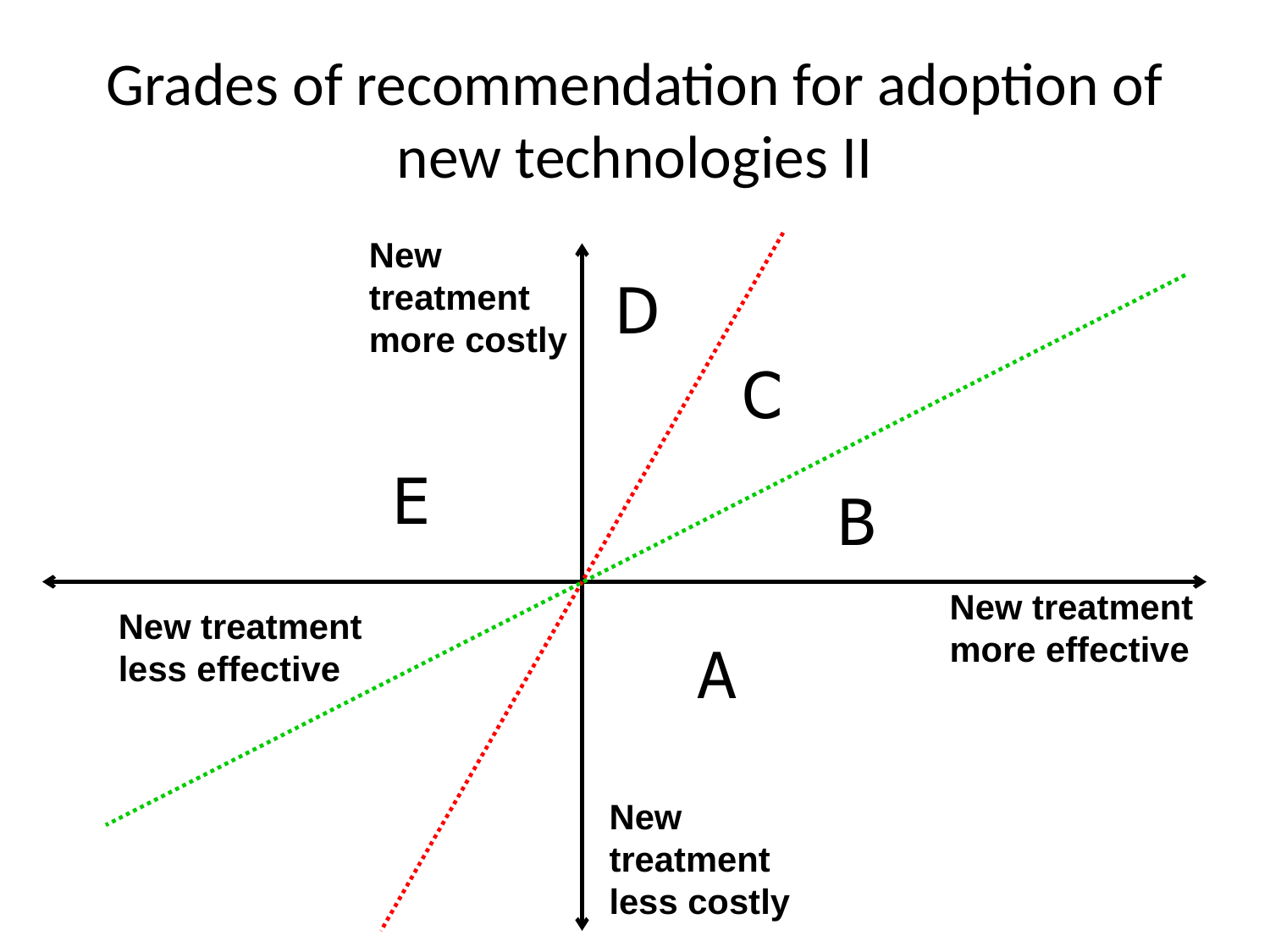

# Grades of recommendation for adoption of new technologies II
New treatment more costly

D

C
E
B
New treatment more effective

New treatment less effective
A
New treatment less costly